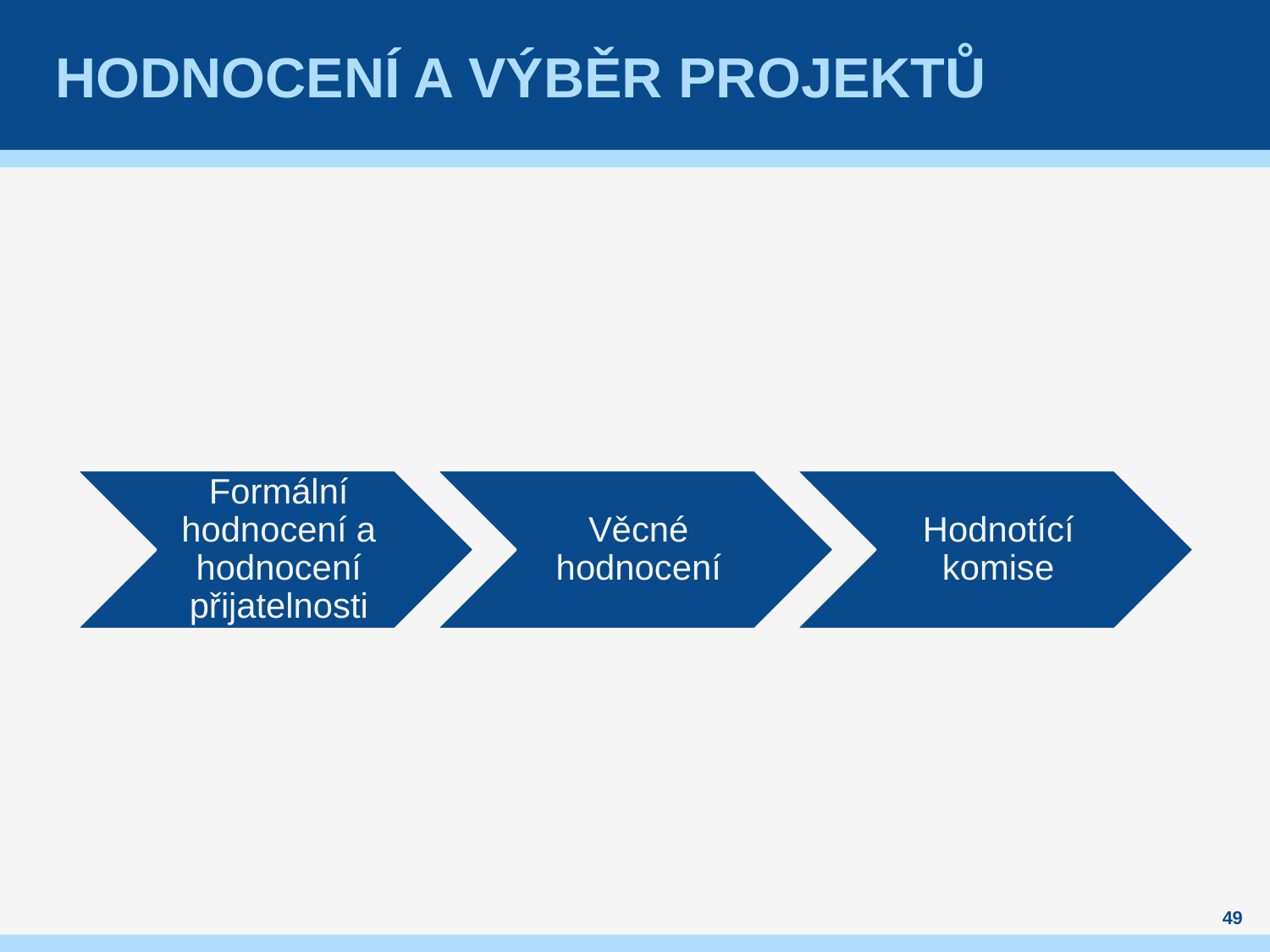

# Hodnocení a Výběr Projektů
Formální hodnocení a hodnocení přijatelnosti
Věcné hodnocení
Hodnotící komise
49